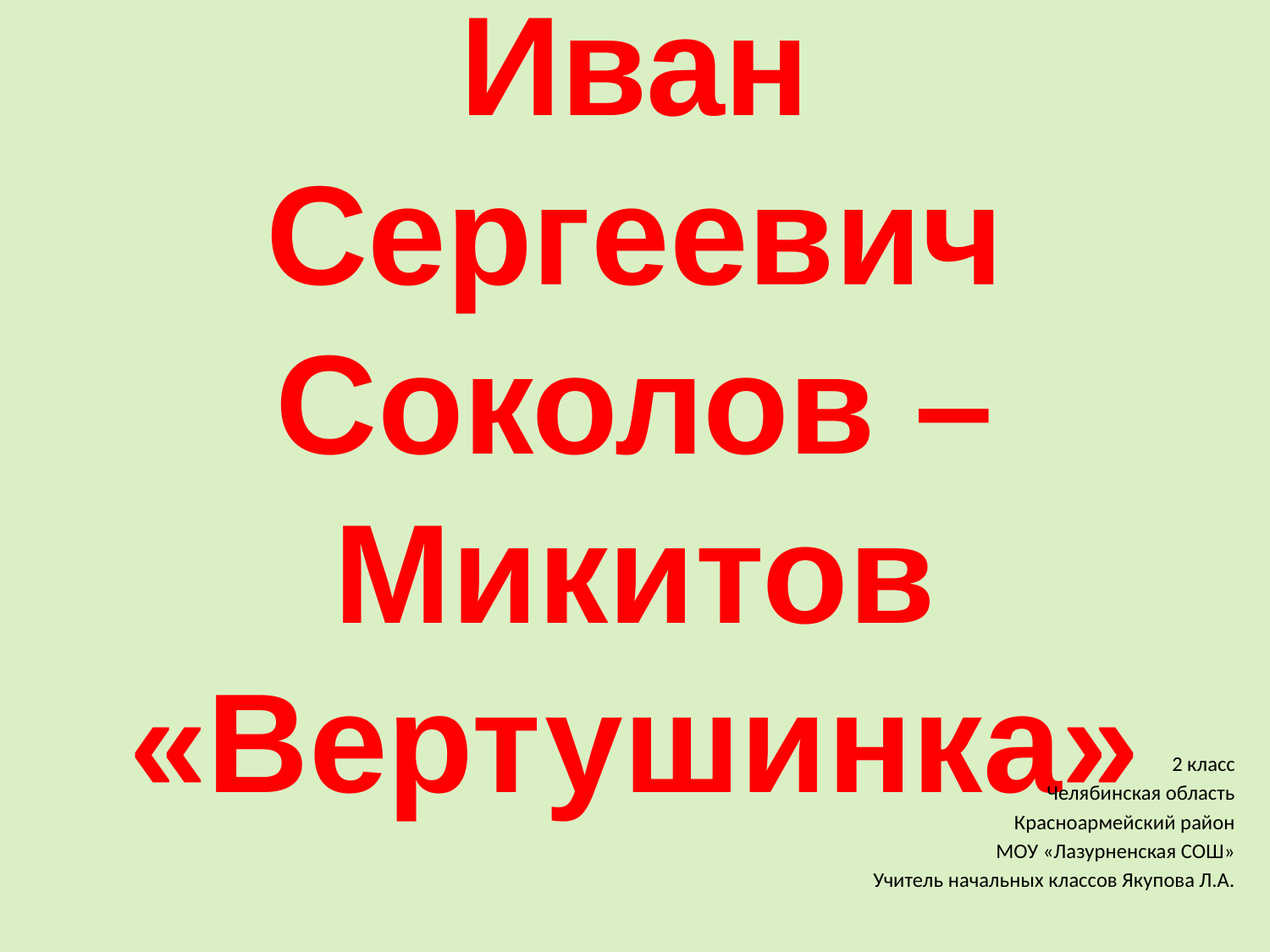

# Иван Сергеевич Соколов – Микитов «Вертушинка»
2 класс
Челябинская область
Красноармейский район
МОУ «Лазурненская СОШ»
Учитель начальных классов Якупова Л.А.